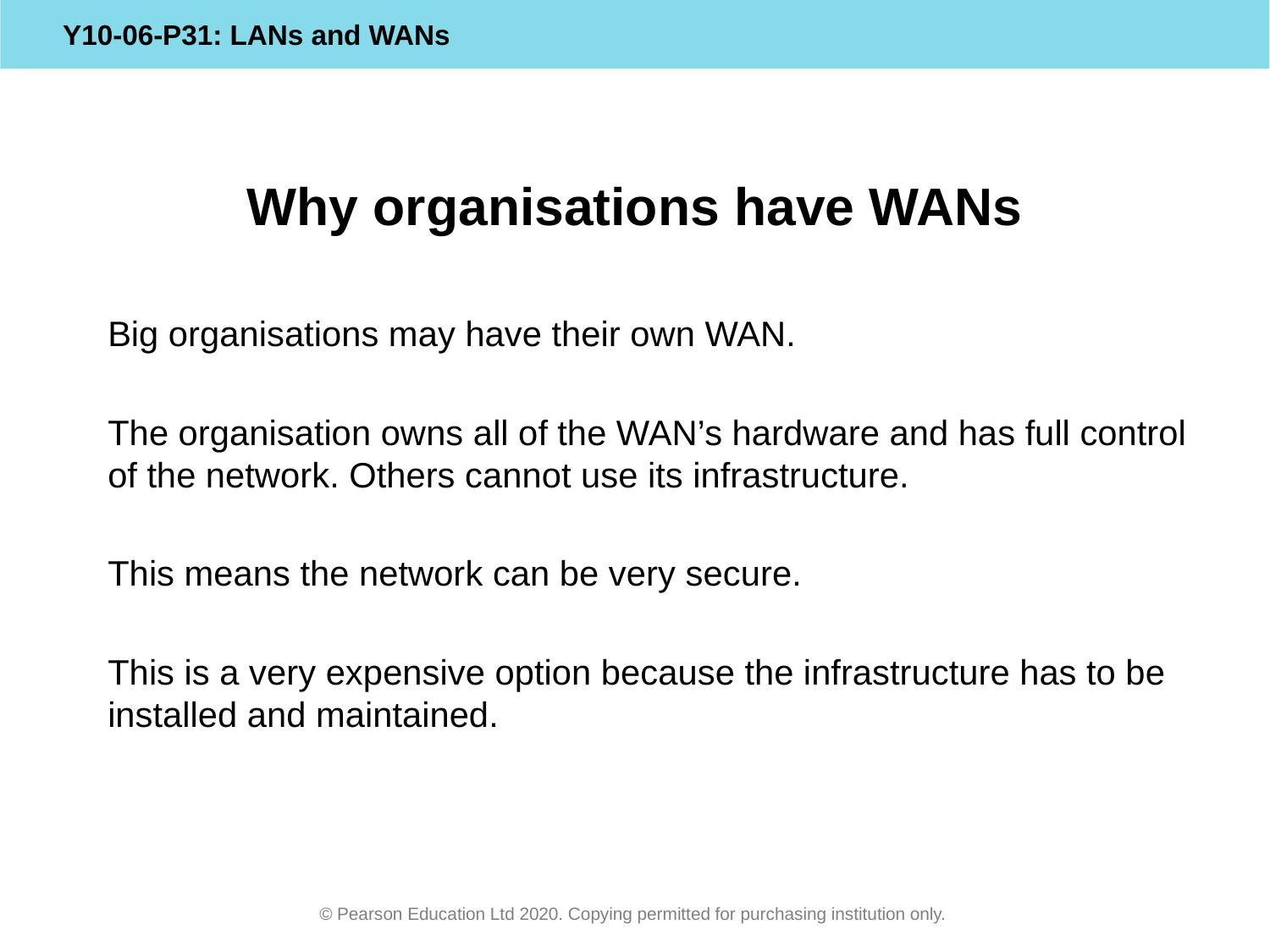

# Why organisations have WANs
Big organisations may have their own WAN.

The organisation owns all of the WAN’s hardware and has full control of the network. Others cannot use its infrastructure.

This means the network can be very secure.

This is a very expensive option because the infrastructure has to be installed and maintained.
© Pearson Education Ltd 2020. Copying permitted for purchasing institution only.